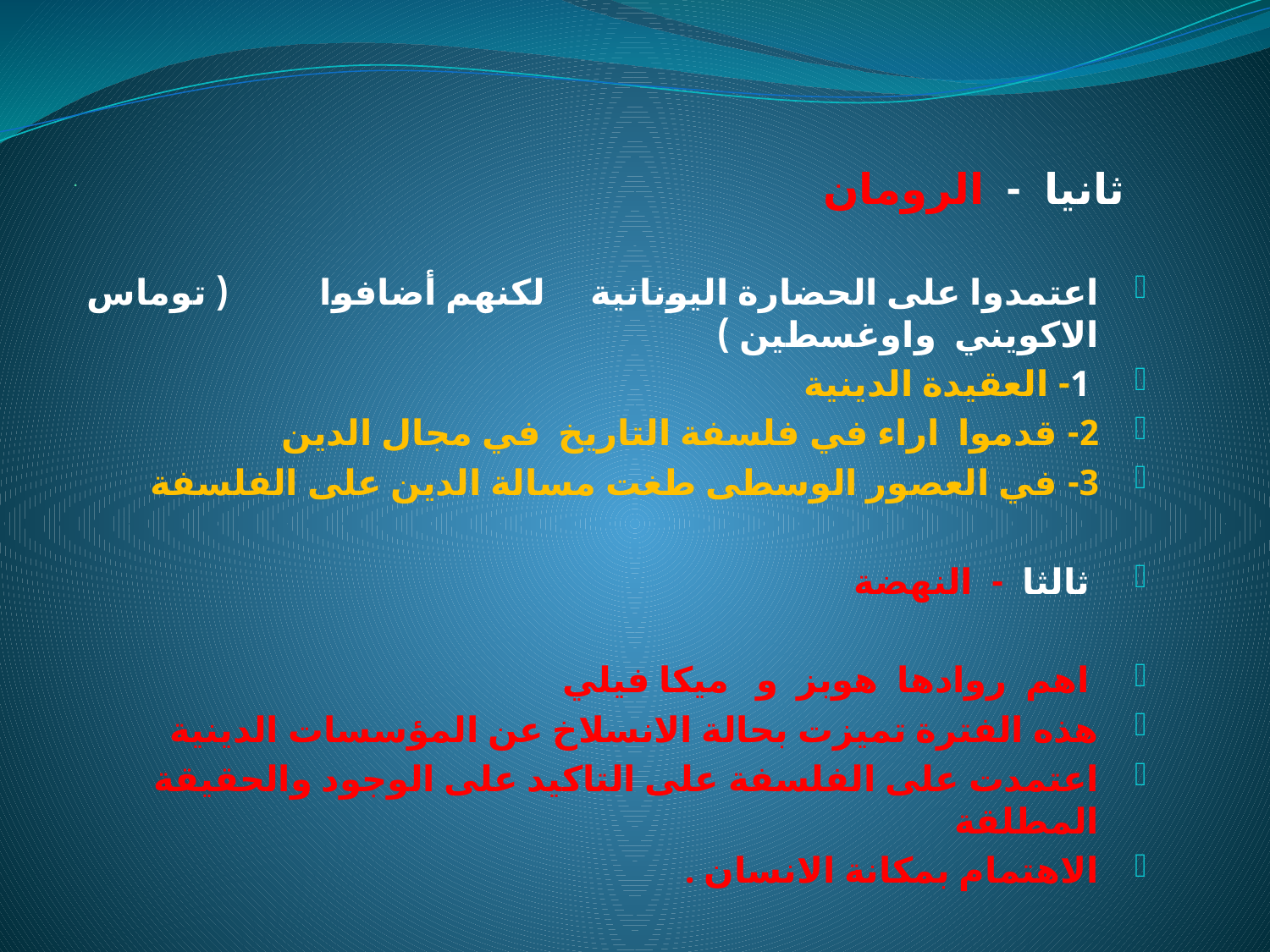

ثانيا  -  الرومان

اعتمدوا على الحضارة اليونانية     لكنهم أضافوا          ( توماس الاكويني  واوغسطين )
 1- العقيدة الدينية
2- قدموا  اراء في فلسفة التاريخ  في مجال الدين
3- في العصور الوسطى طغت مسالة الدين على الفلسفة

 ثالثا  -  النهضة

 اهم  روادها  هوبز  و   ميكا فيلي
هذه الفترة تميزت بحالة الانسلاخ عن المؤسسات الدينية
اعتمدت على الفلسفة على التاكيد على الوجود والحقيقة  المطلقة
الاهتمام بمكانة الانسان .

# .